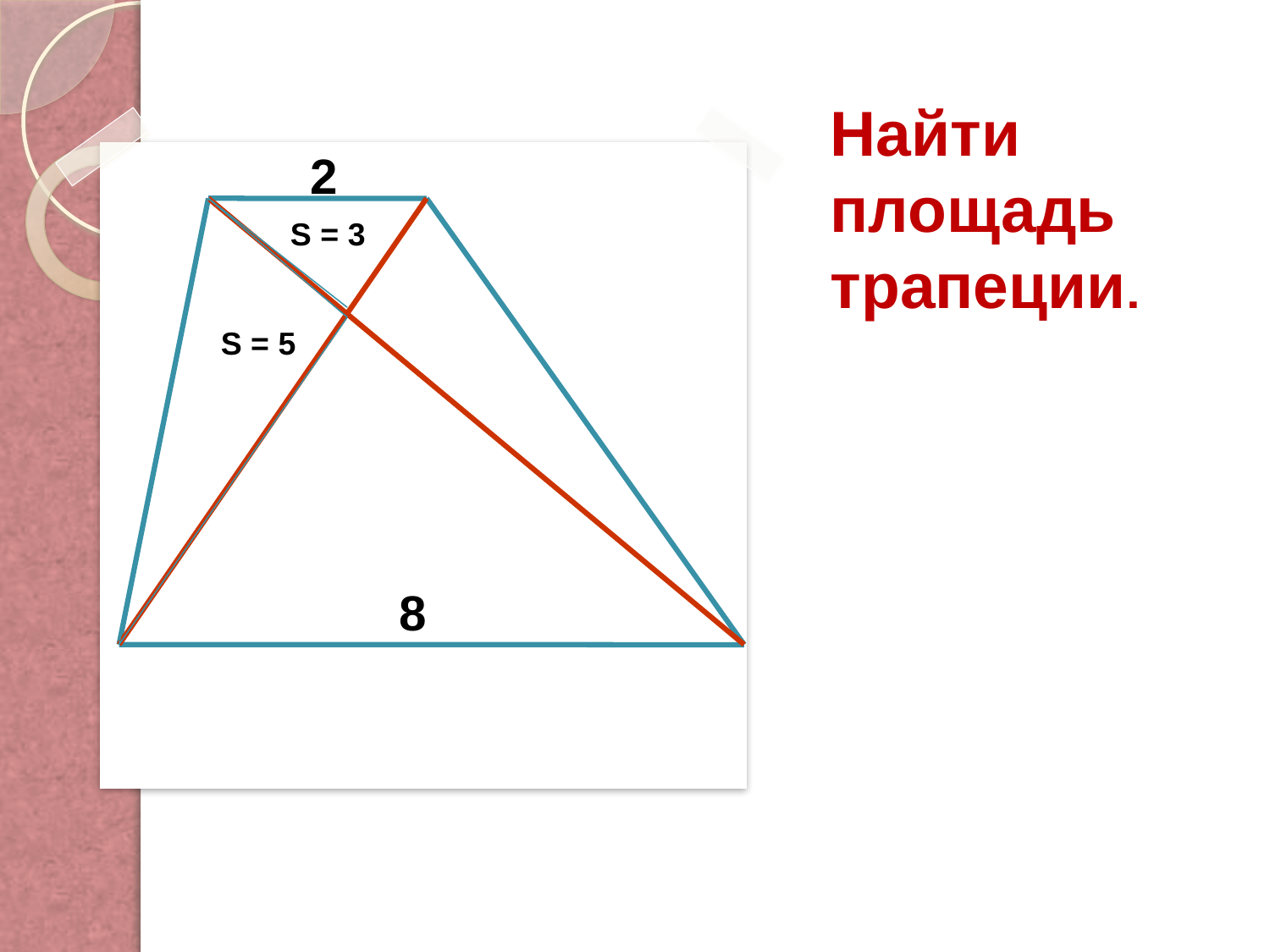

# Найти площадь трапеции.
2
S = 3
S = 5
8